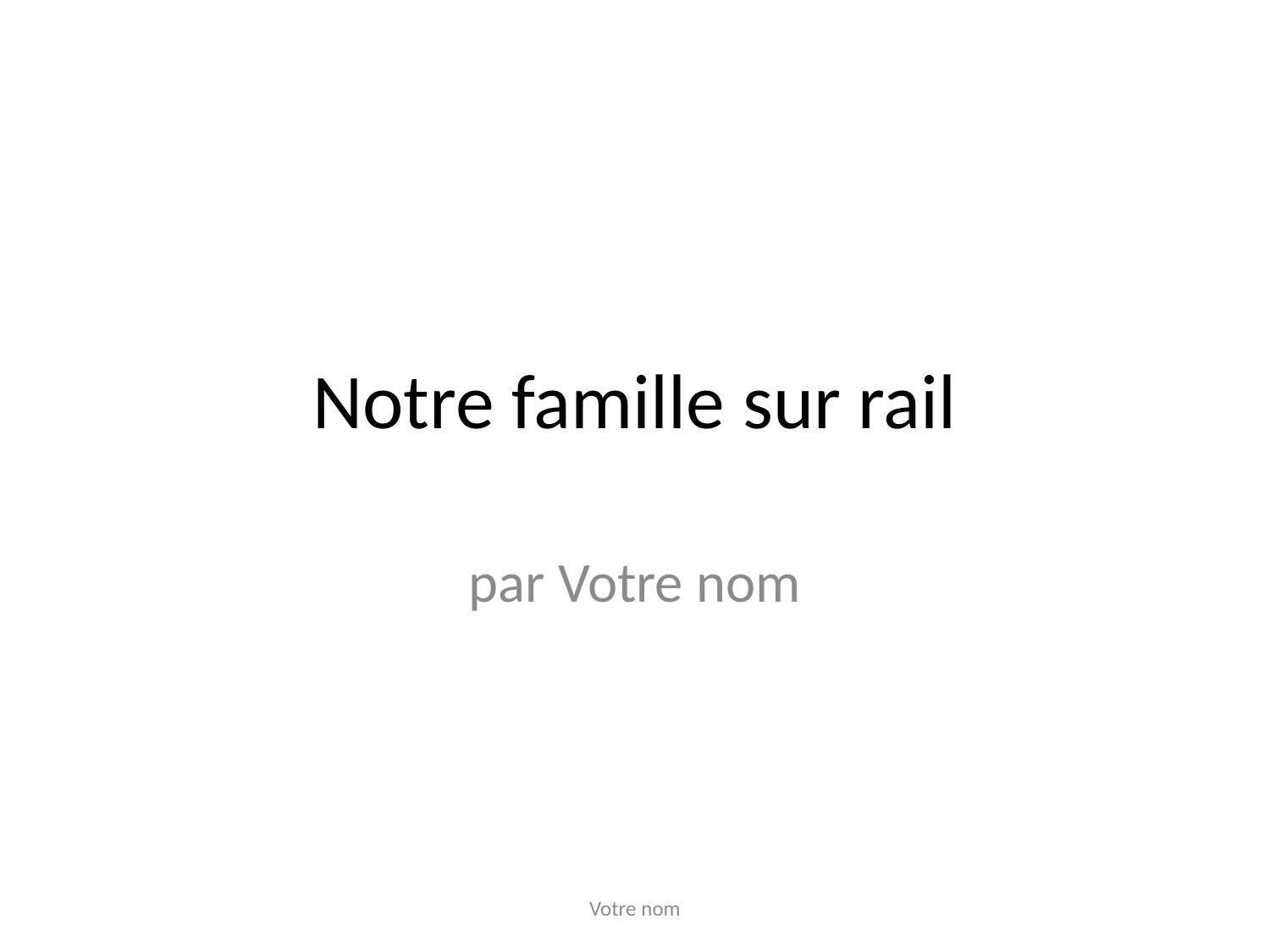

# Notre famille sur rail
par Votre nom
Votre nom